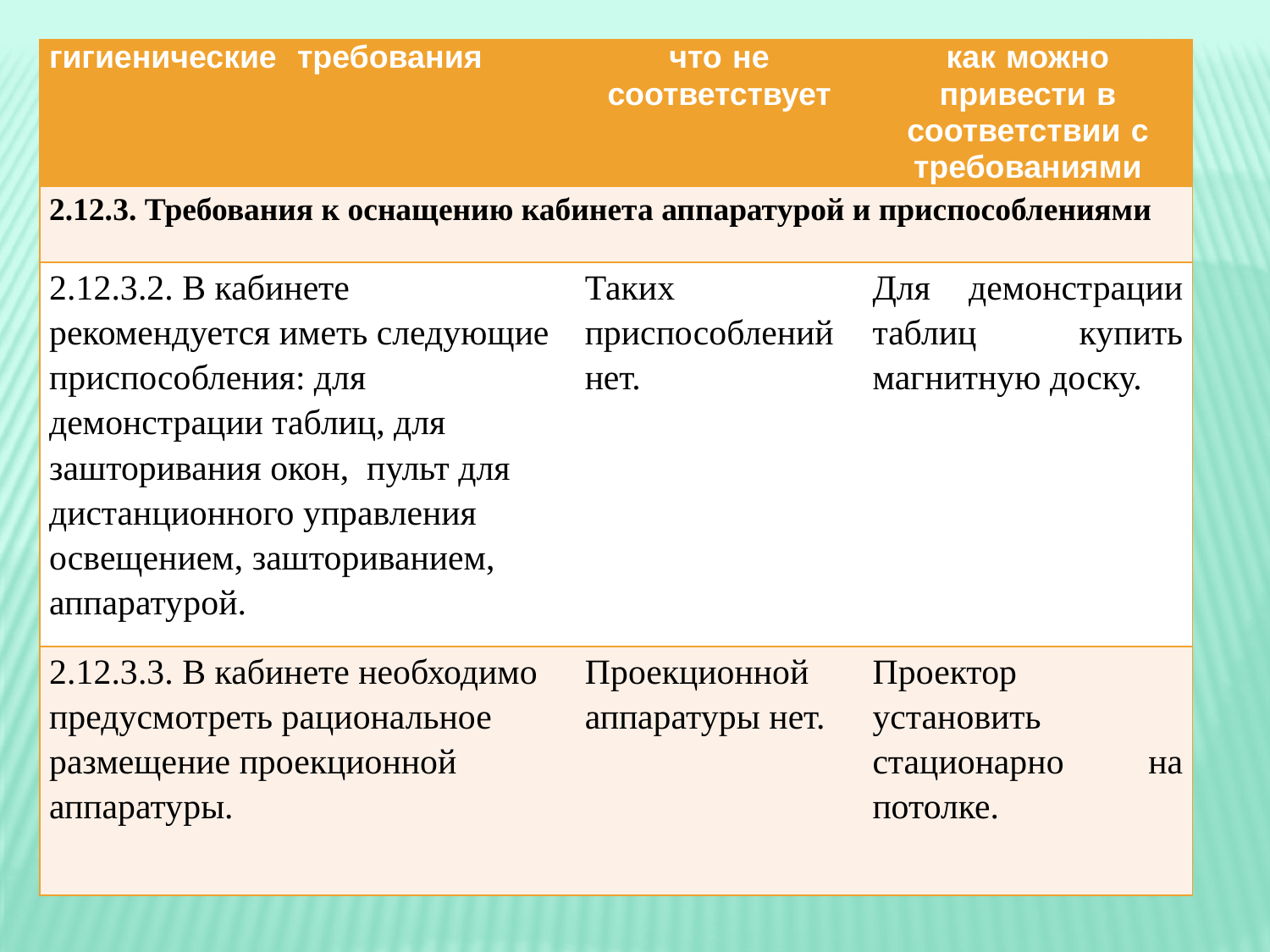

| гигиенические требования | что не соответствует | как можно привести в соответствии с требованиями |
| --- | --- | --- |
| 2.12.3. Требования к оснащению кабинета аппаратурой и приспособлениями |  |  |
| 2.12.3.2. В кабинете рекомендуется иметь следующие приспособления: для демонстрации таблиц, для зашторивания окон, пульт для дистанционного управления освещением, зашториванием, аппаратурой. | Таких приспособлений нет. | Для демонстрации таблиц купить магнитную доску. |
| 2.12.3.3. В кабинете необходимо предусмотреть рациональное размещение проекционной аппаратуры. | Проекционной аппаратуры нет. | Проектор установить стационарно на потолке. |